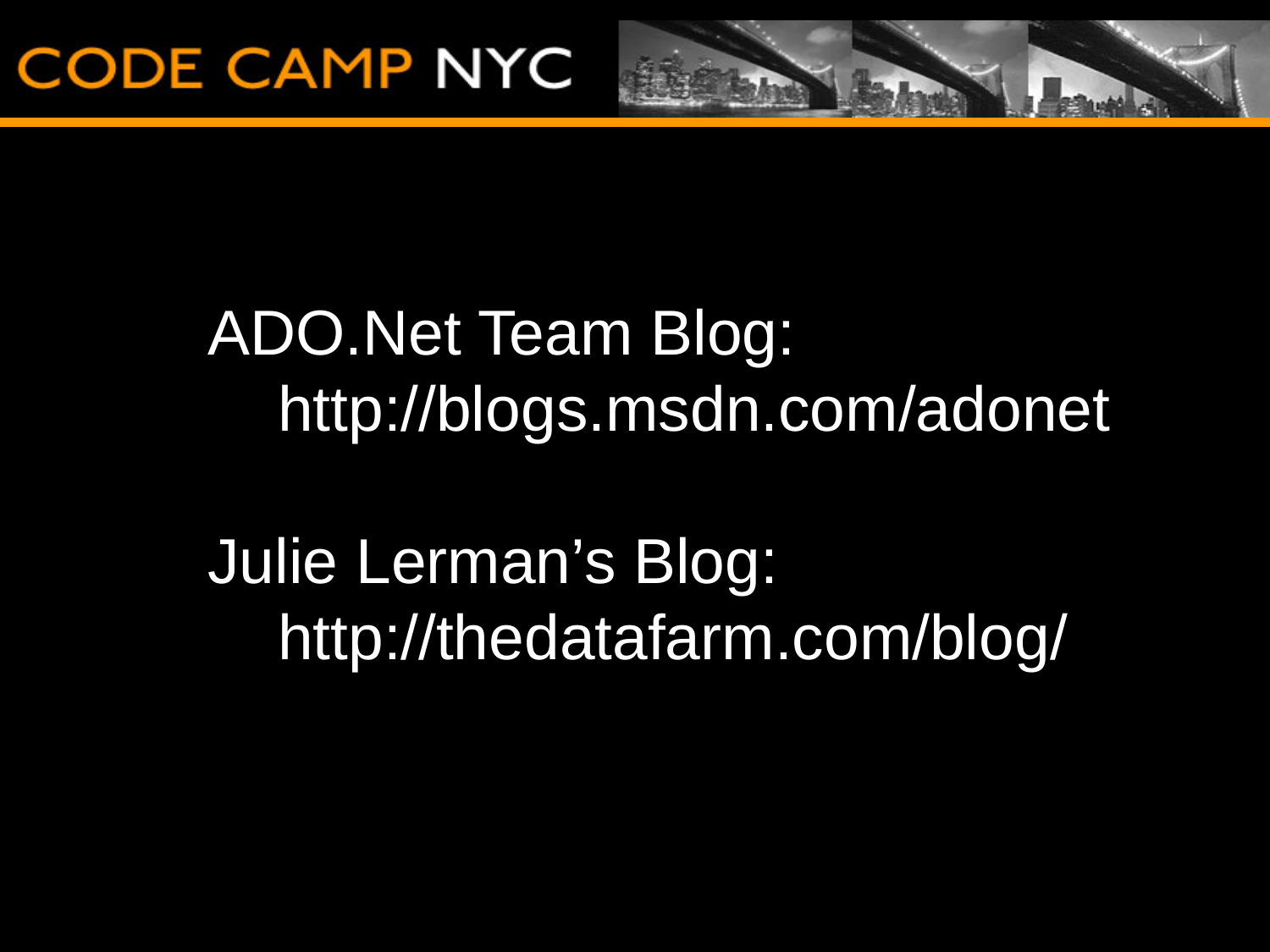

Resources
ADO.Net Team Blog:
    http://blogs.msdn.com/adonet

Julie Lerman’s Blog:
    http://thedatafarm.com/blog/